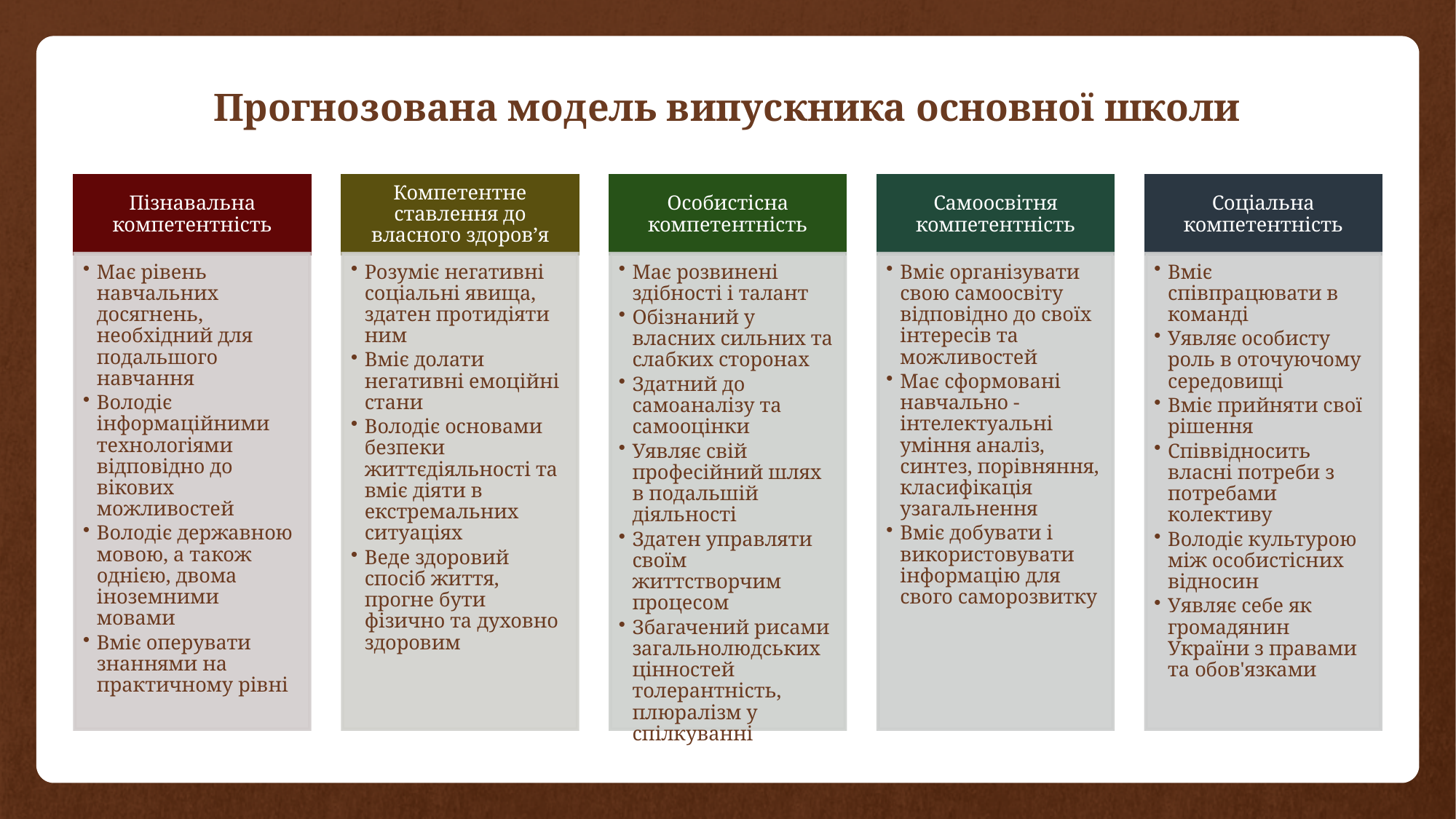

# Прогнозована модель випускника основної школи
Пізнавальна компетентність
Має рівень навчальних досягнень, необхідний для подальшого навчання
Володіє інформаційними технологіями відповідно до вікових можливостей
Володіє державною мовою, а також однією, двома іноземними мовами
Вміє оперувати знаннями на практичному рівні
Компетентне ставлення до власного здоров’я
Розуміє негативні соціальні явища, здатен протидіяти ним
Вміє долати негативні емоційні стани
Володіє основами безпеки життєдіяльності та вміє діяти в екстремальних ситуаціях
Веде здоровий спосіб життя, прогне бути фізично та духовно здоровим
Особистісна компетентність
Має розвинені здібності і талант
Обізнаний у власних сильних та слабких сторонах
Здатний до самоаналізу та самооцінки
Уявляє свій професійний шлях в подальшій діяльності
Здатен управляти своїм життстворчим процесом
Збагачений рисами загальнолюдських цінностей толерантність, плюралізм у спілкуванні
Самоосвітня компетентність
Вміє організувати свою самоосвіту відповідно до своїх інтересів та можливостей
Має сформовані навчально - інтелектуальні уміння аналіз, синтез, порівняння, класифікація узагальнення
Вміє добувати і використовувати інформацію для свого саморозвитку
Соціальна компетентність
Вміє співпрацювати в команді
Уявляє особисту роль в оточуючому середовищі
Вміє прийняти свої рішення
Співвідносить власні потреби з потребами колективу
Володіє культурою між особистісних відносин
Уявляє себе як громадянин України з правами та обов'язками